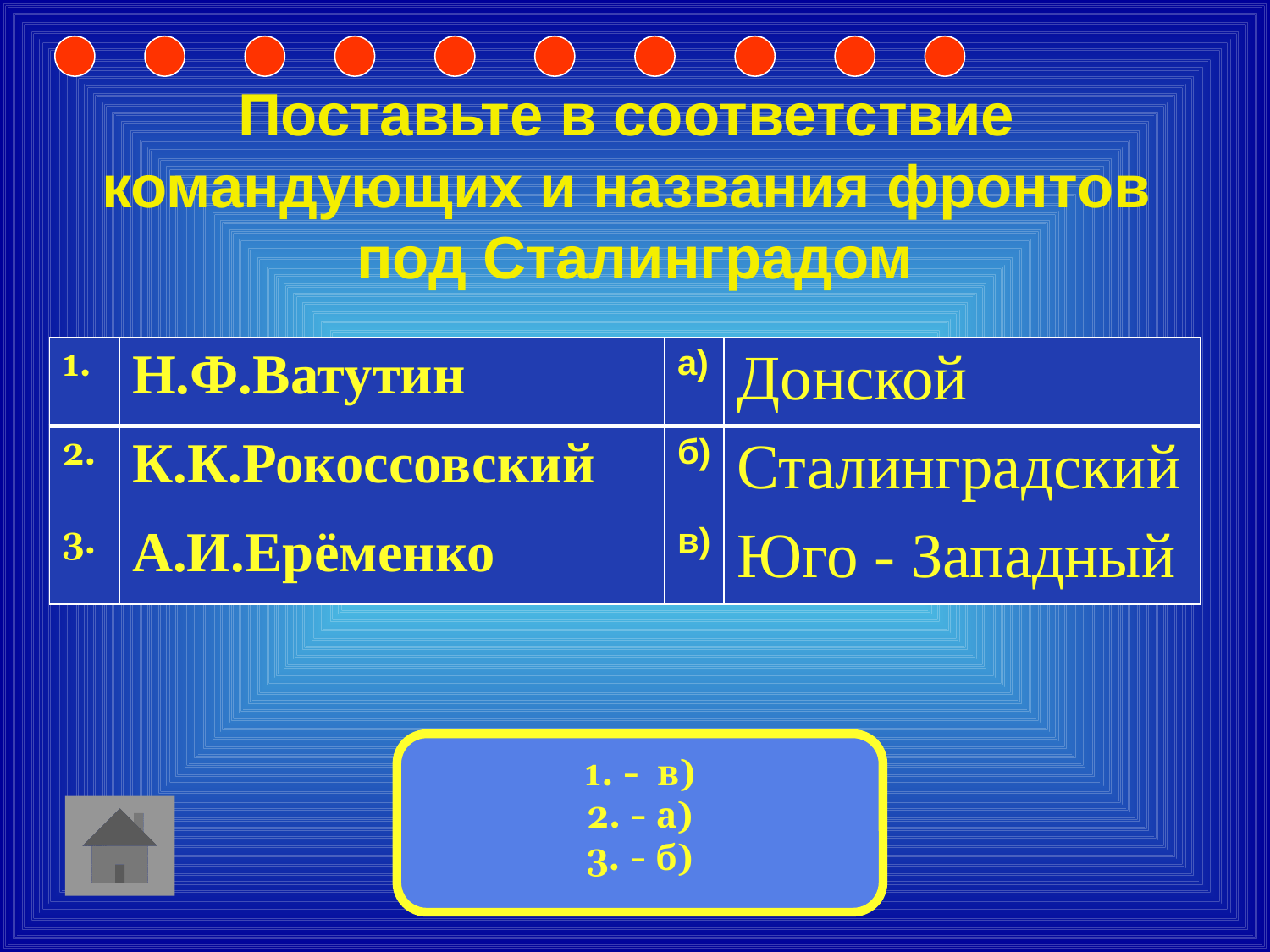

Поставьте в соответствие
командующих и названия фронтов
под Сталинградом
| 1. | Н.Ф.Ватутин | а) | Донской |
| --- | --- | --- | --- |
| 2. | К.К.Рокоссовский | б) | Сталинградский |
| 3. | А.И.Ерёменко | в) | Юго - Западный |

1. –  в)
2. – а)
3. – б)